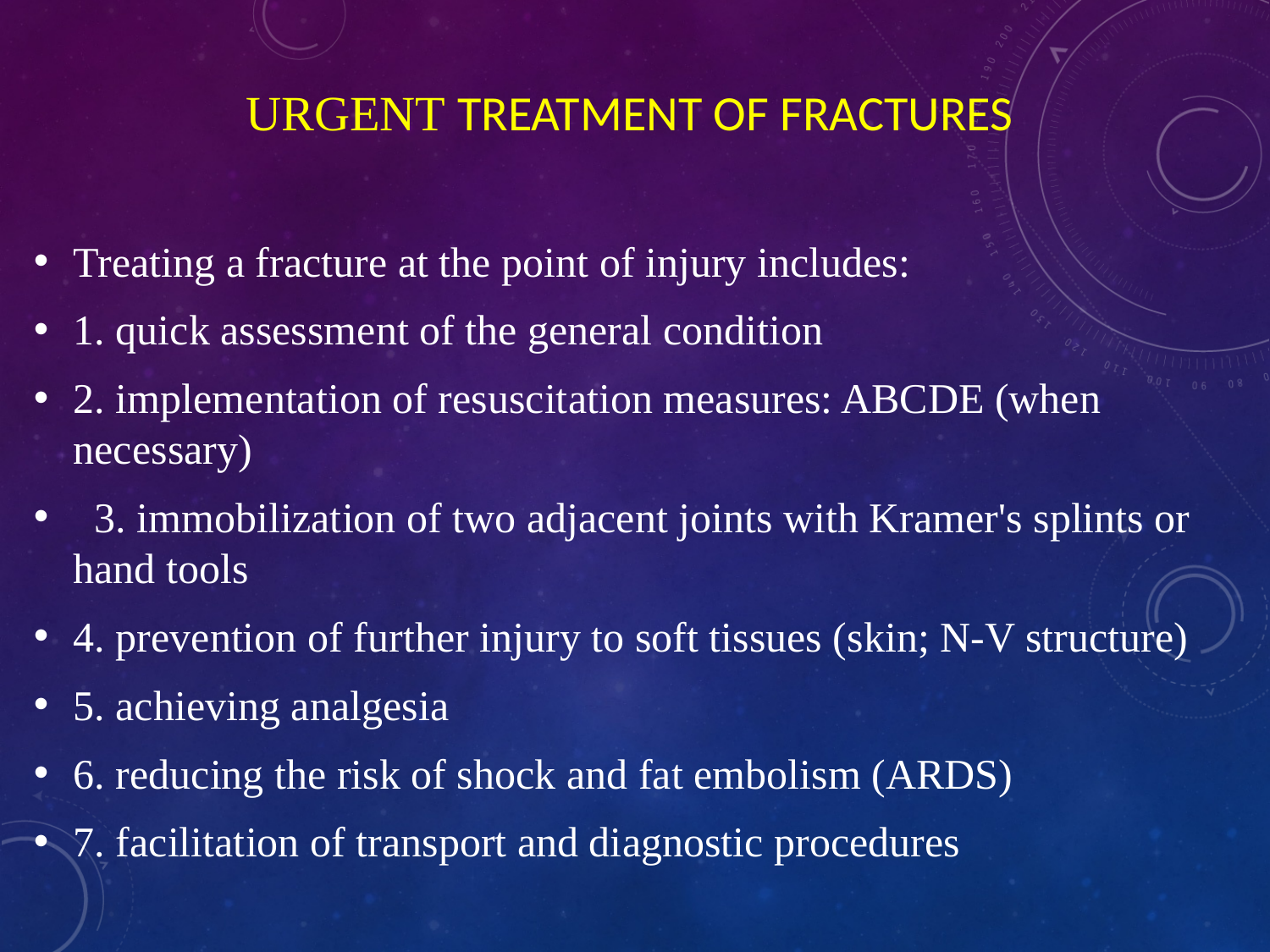

# Urgent treatment of fractures
Treating a fracture at the point of injury includes:
1. quick assessment of the general condition
2. implementation of resuscitation measures: ABCDE (when necessary)
  3. immobilization of two adjacent joints with Kramer's splints or hand tools
4. prevention of further injury to soft tissues (skin; N-V structure)
5. achieving analgesia
6. reducing the risk of shock and fat embolism (ARDS)
7. facilitation of transport and diagnostic procedures